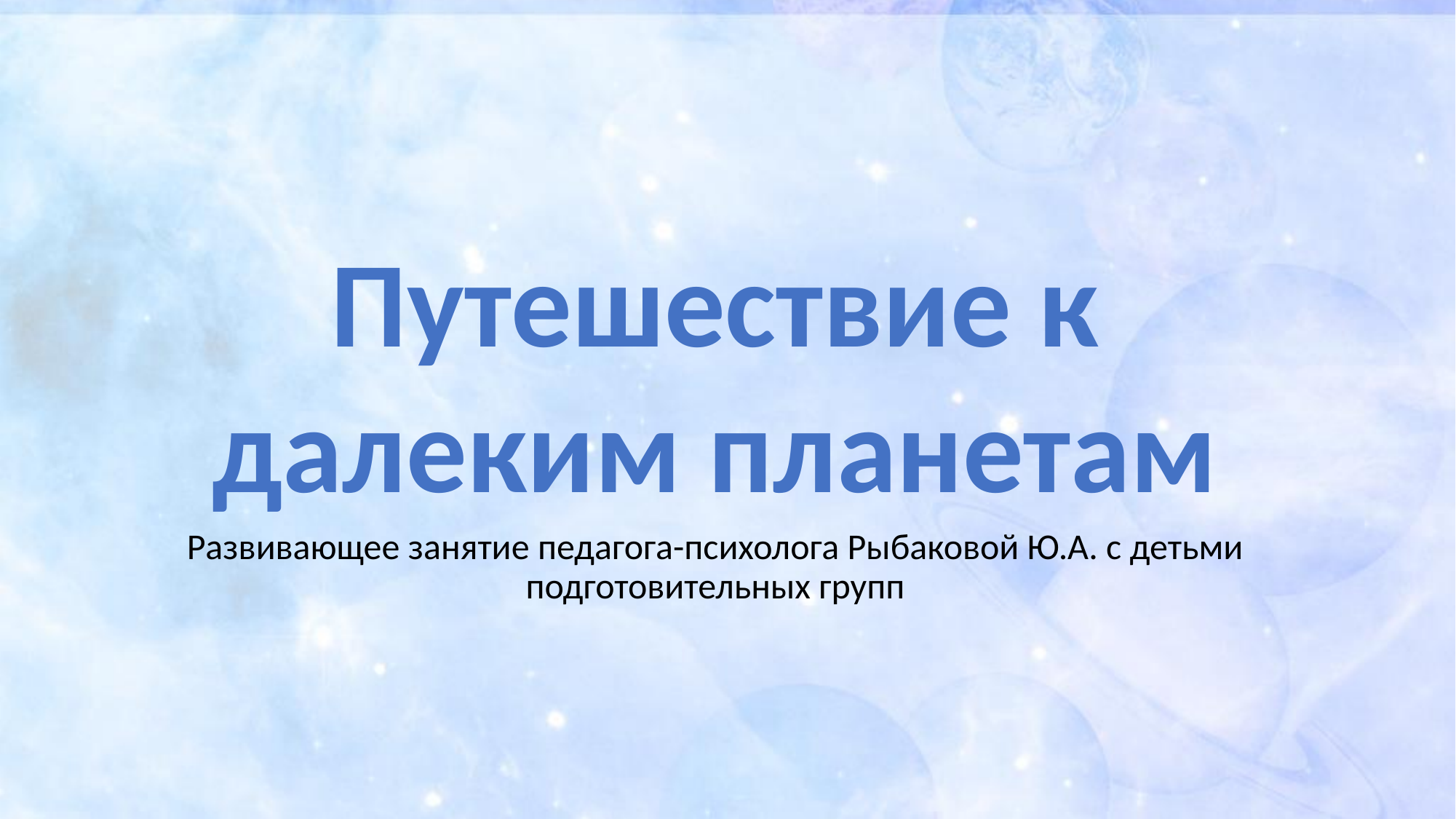

Путешествие к далеким планетам
Развивающее занятие педагога-психолога Рыбаковой Ю.А. с детьми подготовительных групп